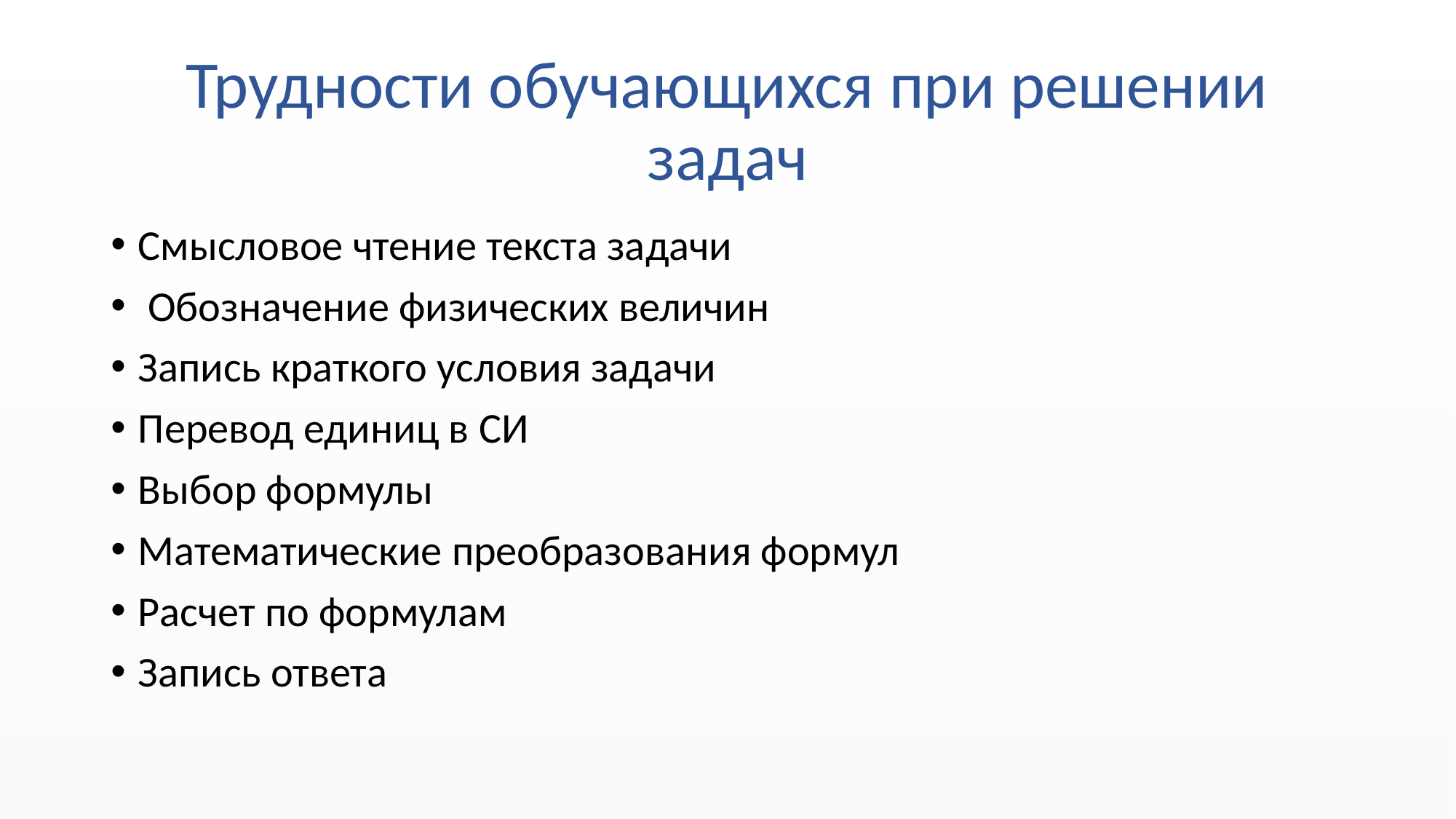

# Трудности обучающихся при решении задач
Смысловое чтение текста задачи
 Обозначение физических величин
Запись краткого условия задачи
Перевод единиц в СИ
Выбор формулы
Математические преобразования формул
Расчет по формулам
Запись ответа